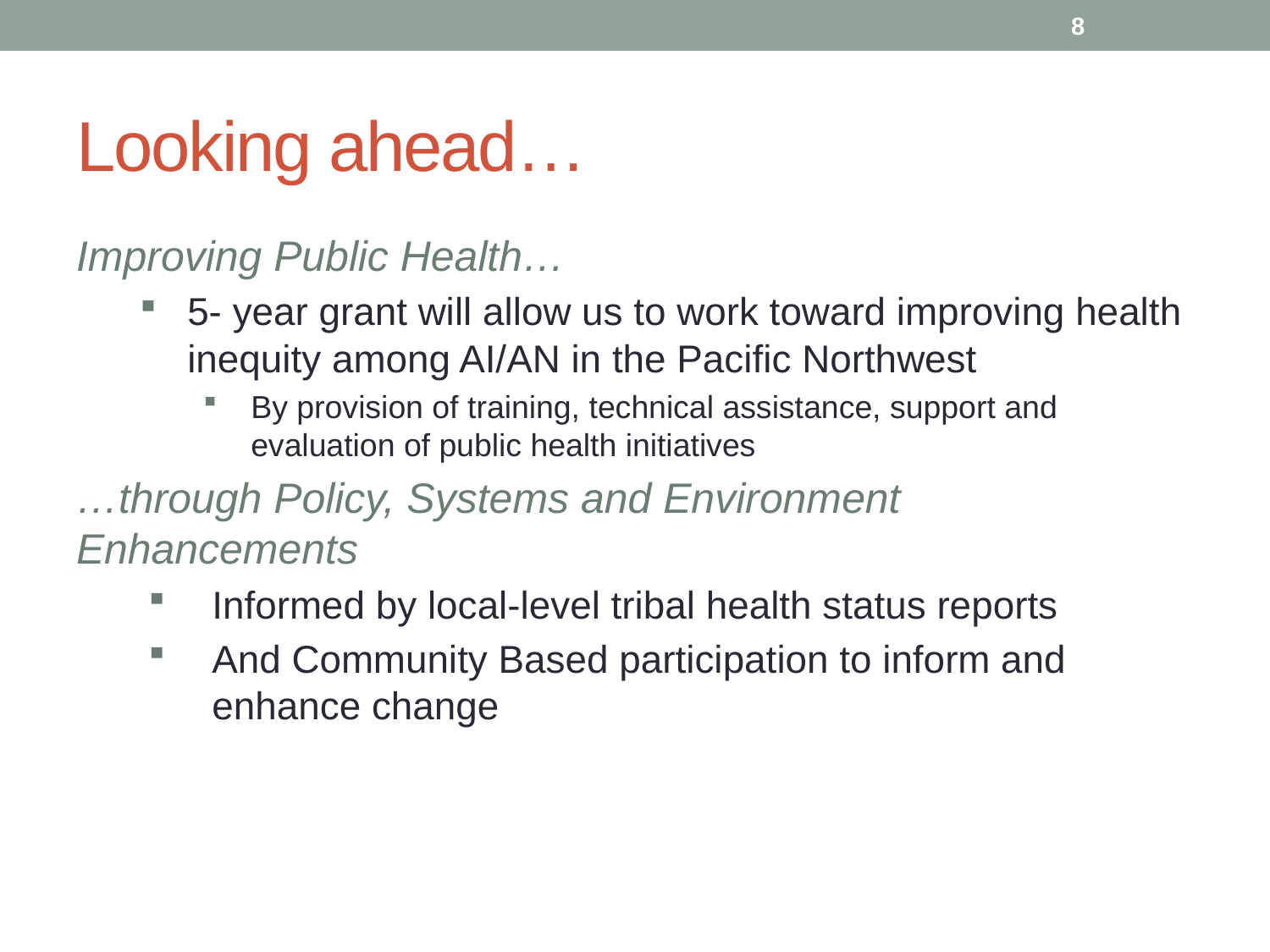

8
# Looking ahead…
Improving Public Health…
5- year grant will allow us to work toward improving health inequity among AI/AN in the Pacific Northwest
By provision of training, technical assistance, support and evaluation of public health initiatives
…through Policy, Systems and Environment Enhancements
Informed by local-level tribal health status reports
And Community Based participation to inform and enhance change